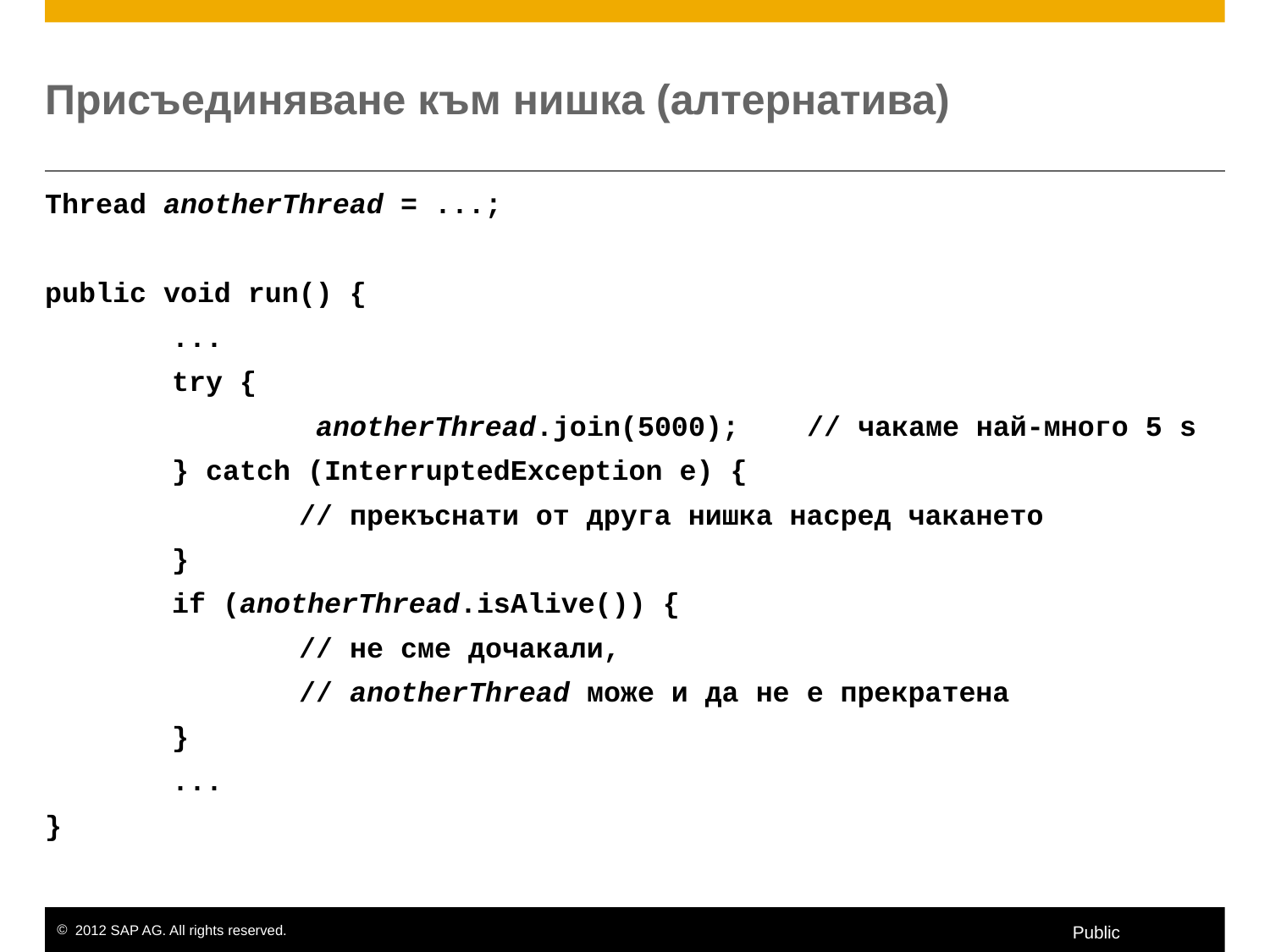

# Присъединяване към нишка (алтернатива)
Thread anotherThread = ...;

public void run() {
	...
 	try {
		 anotherThread.join(5000);	// чакаме най-много 5 s
	} catch (InterruptedException e) {
		// прекъснати от друга нишка насред чакането
	}
	if (anotherThread.isAlive()) {
		// не сме дочакали,
		// anotherThread може и да не е прекратена
	}
	...
}